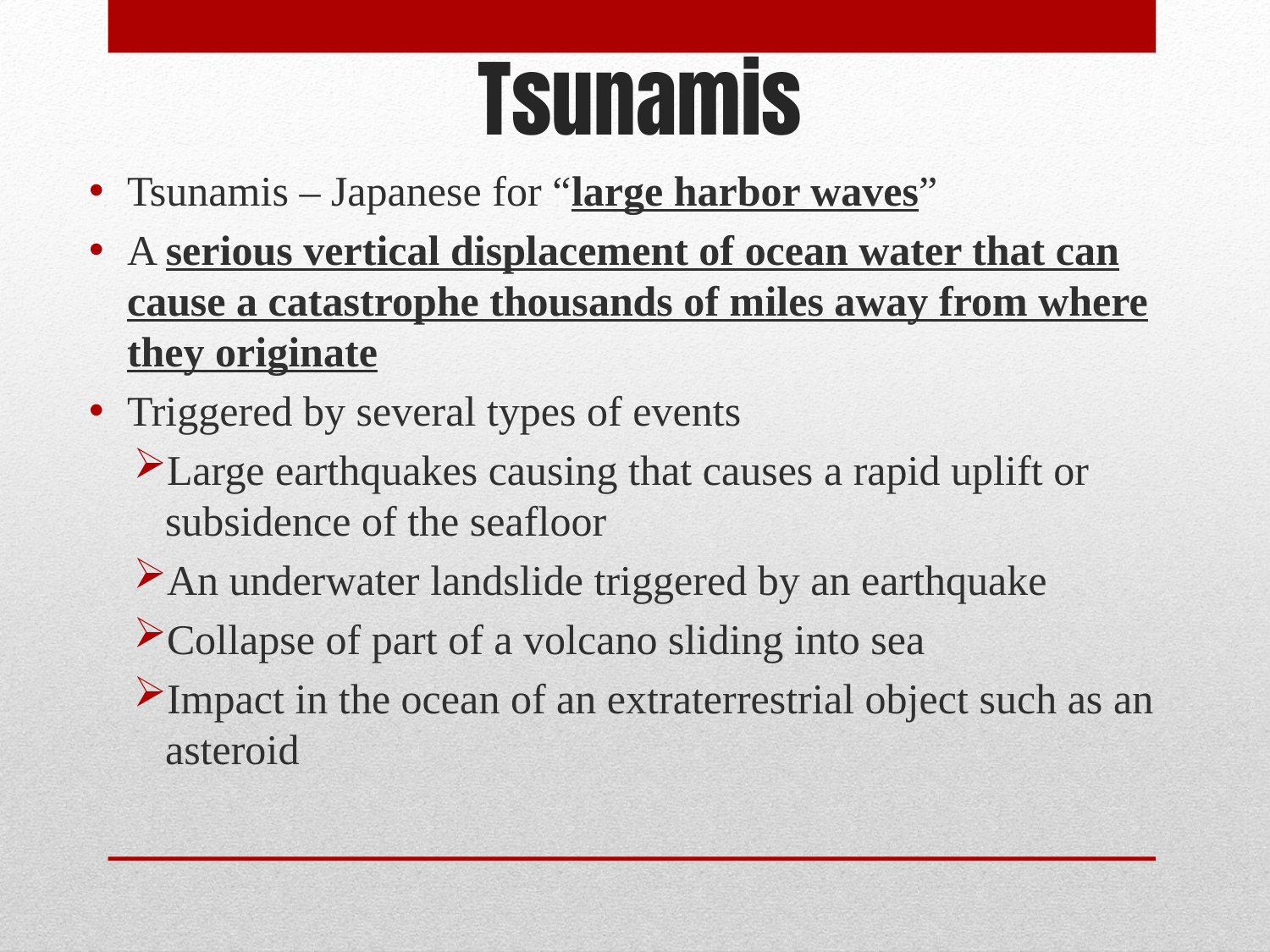

Tsunamis
Tsunamis – Japanese for “large harbor waves”
A serious vertical displacement of ocean water that can cause a catastrophe thousands of miles away from where they originate
Triggered by several types of events
Large earthquakes causing that causes a rapid uplift or subsidence of the seafloor
An underwater landslide triggered by an earthquake
Collapse of part of a volcano sliding into sea
Impact in the ocean of an extraterrestrial object such as an asteroid